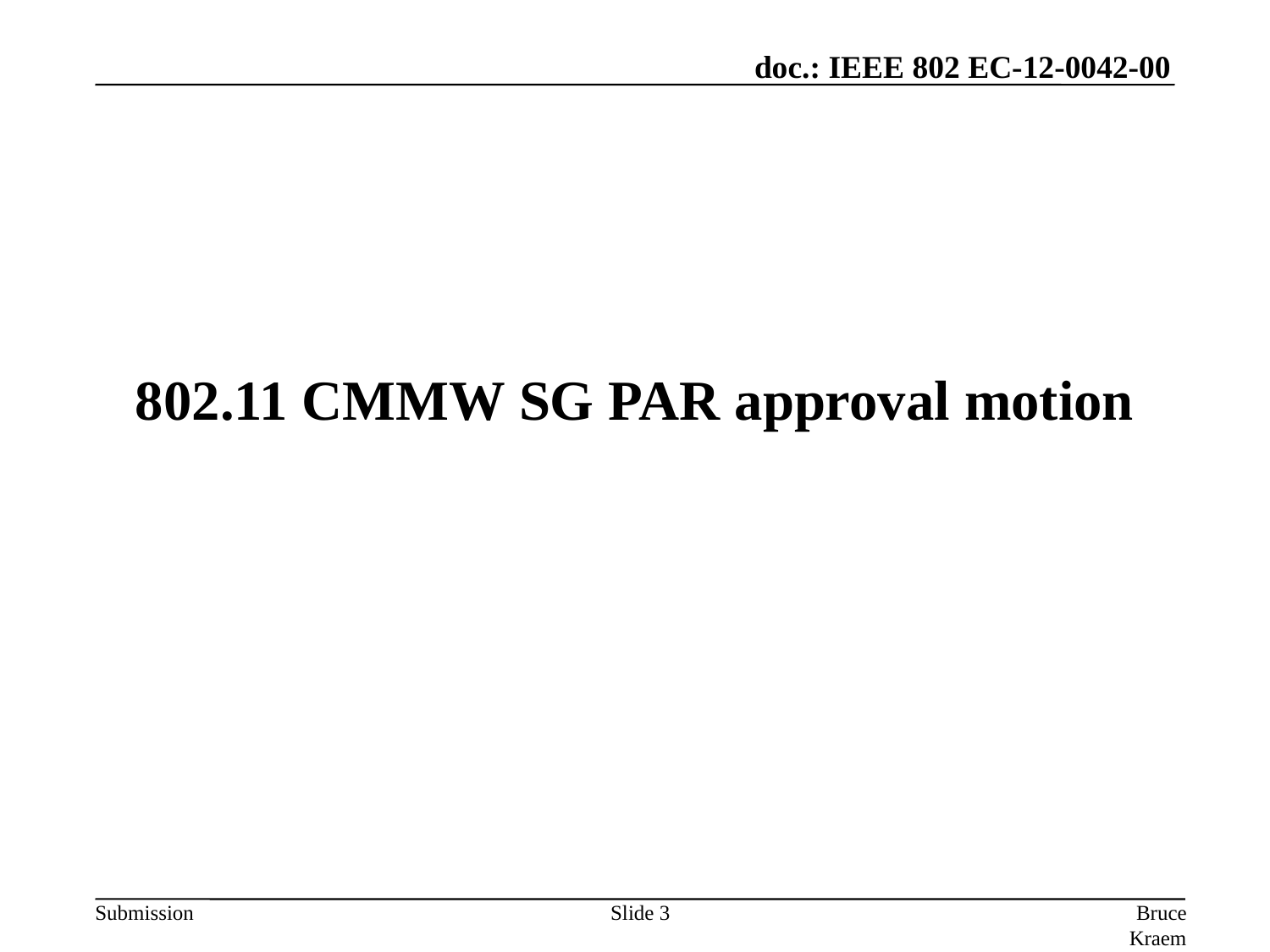

# 802.11 CMMW SG PAR approval motion

Slide 3
Bruce Kraemer,  Marvell